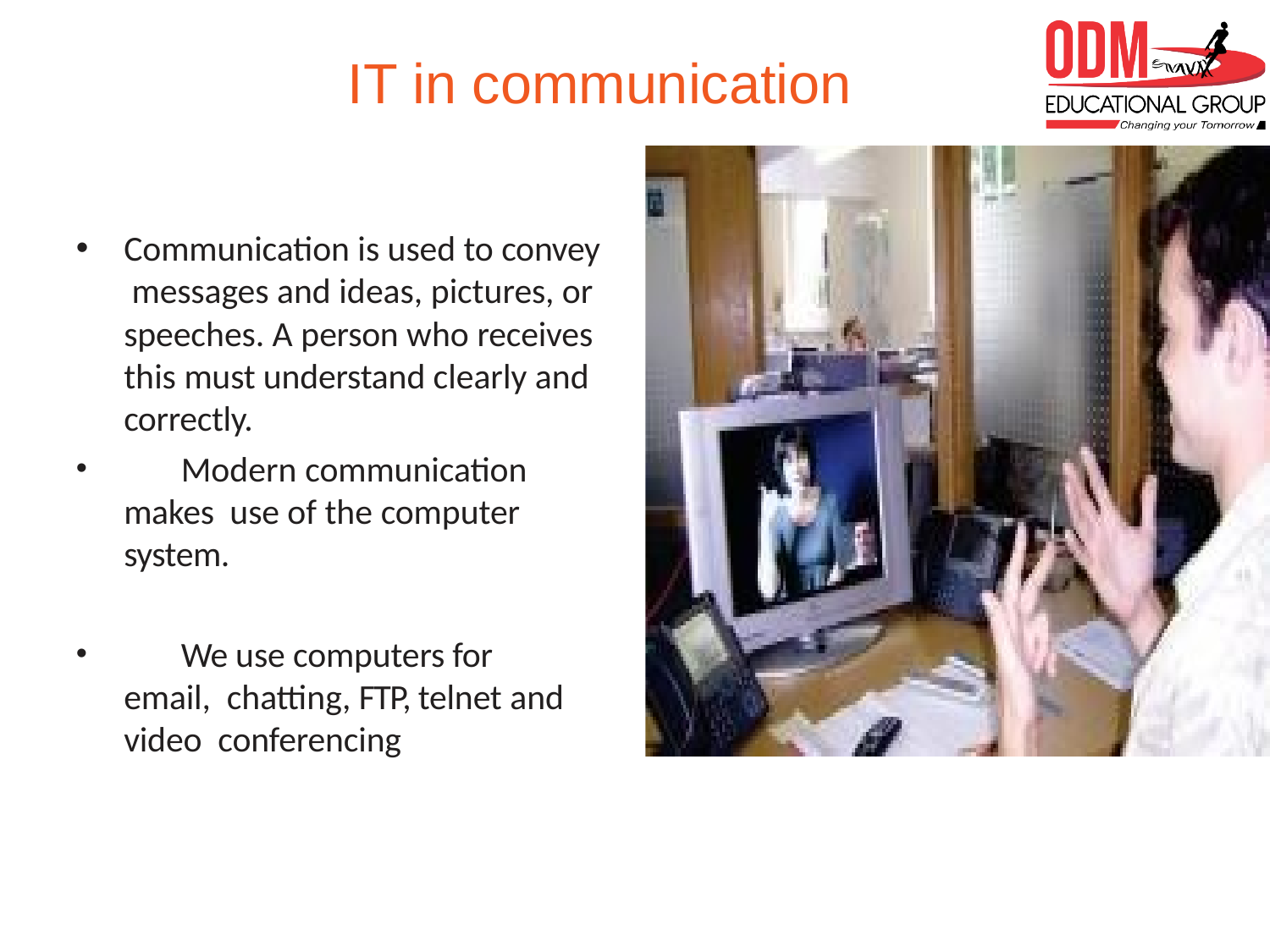

# IT in communication

Communication is used to convey  messages and ideas, pictures, or  speeches. A person who receives  this must understand clearly and  correctly.
	Modern communication makes  use of the computer system.

	We use computers for email,  chatting, FTP, telnet and video  conferencing